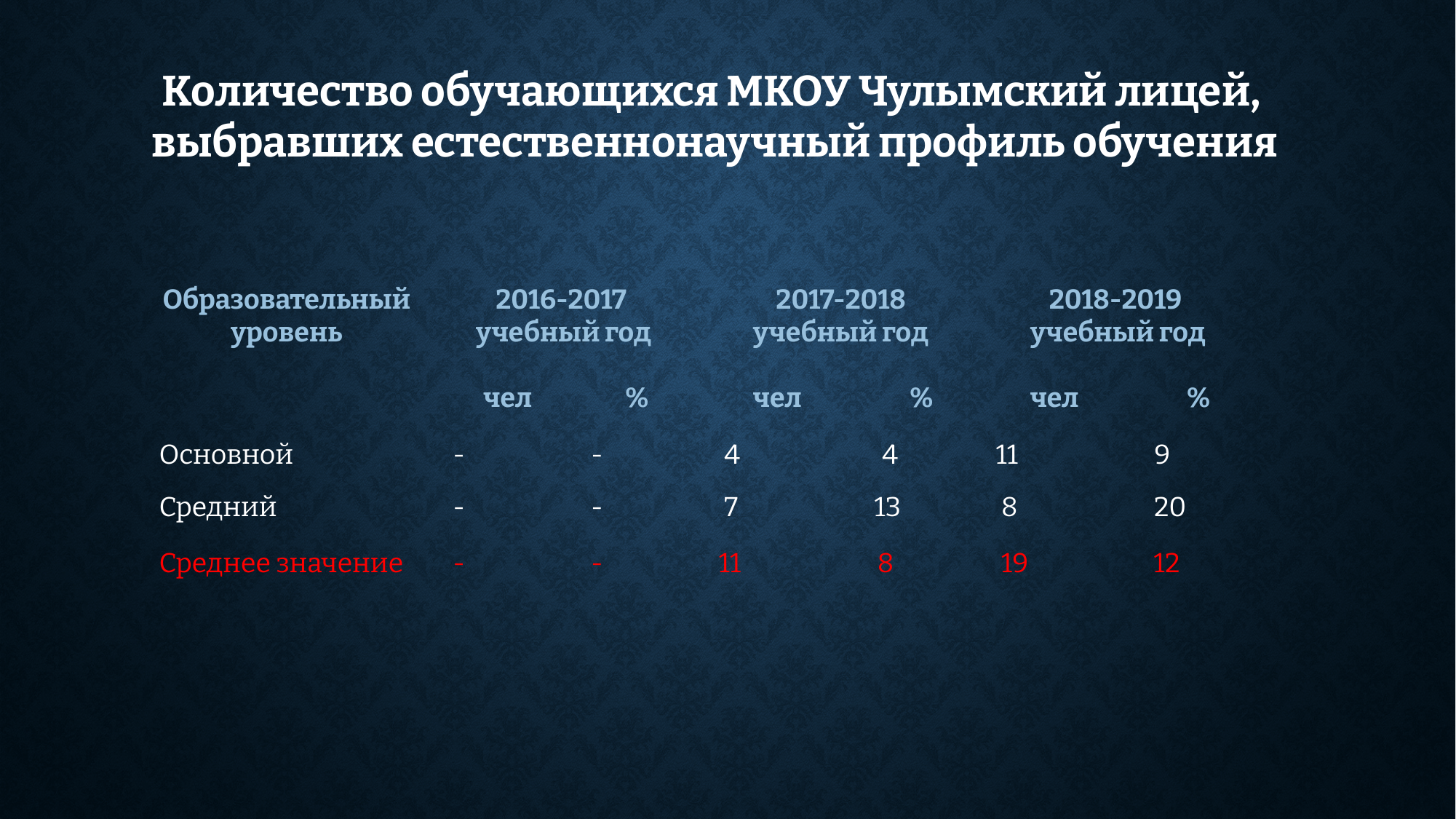

Количество обучающихся МКОУ Чулымский лицей,
выбравших естественнонаучный профиль обучения
| Образовательный уровень | 2016-2017 учебный год чел % | 2017-2018 учебный год чел % | 2018-2019 учебный год чел % |
| --- | --- | --- | --- |
| Основной | - - | 4 4 | 11 9 |
| Средний | - - | 7 13 | 8 20 |
| Среднее значение | - - | 11 8 | 19 12 |